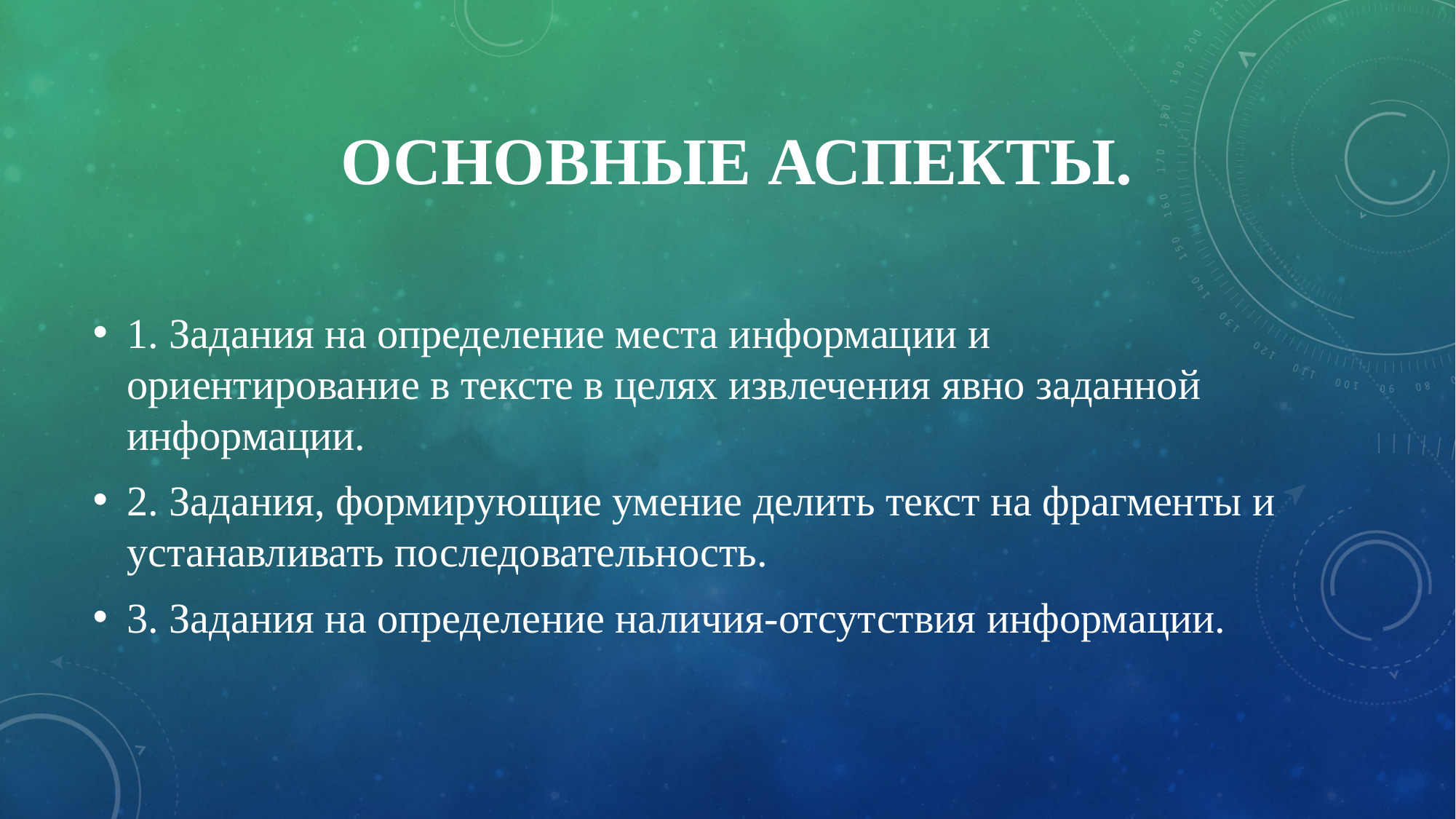

# Основные аспекты.
1. Задания на определение места информации и ориентирование в тексте в целях извлечения явно заданной информации.
2. Задания, формирующие умение делить текст на фрагменты и устанавливать последовательность.
3. Задания на определение наличия-отсутствия информации.